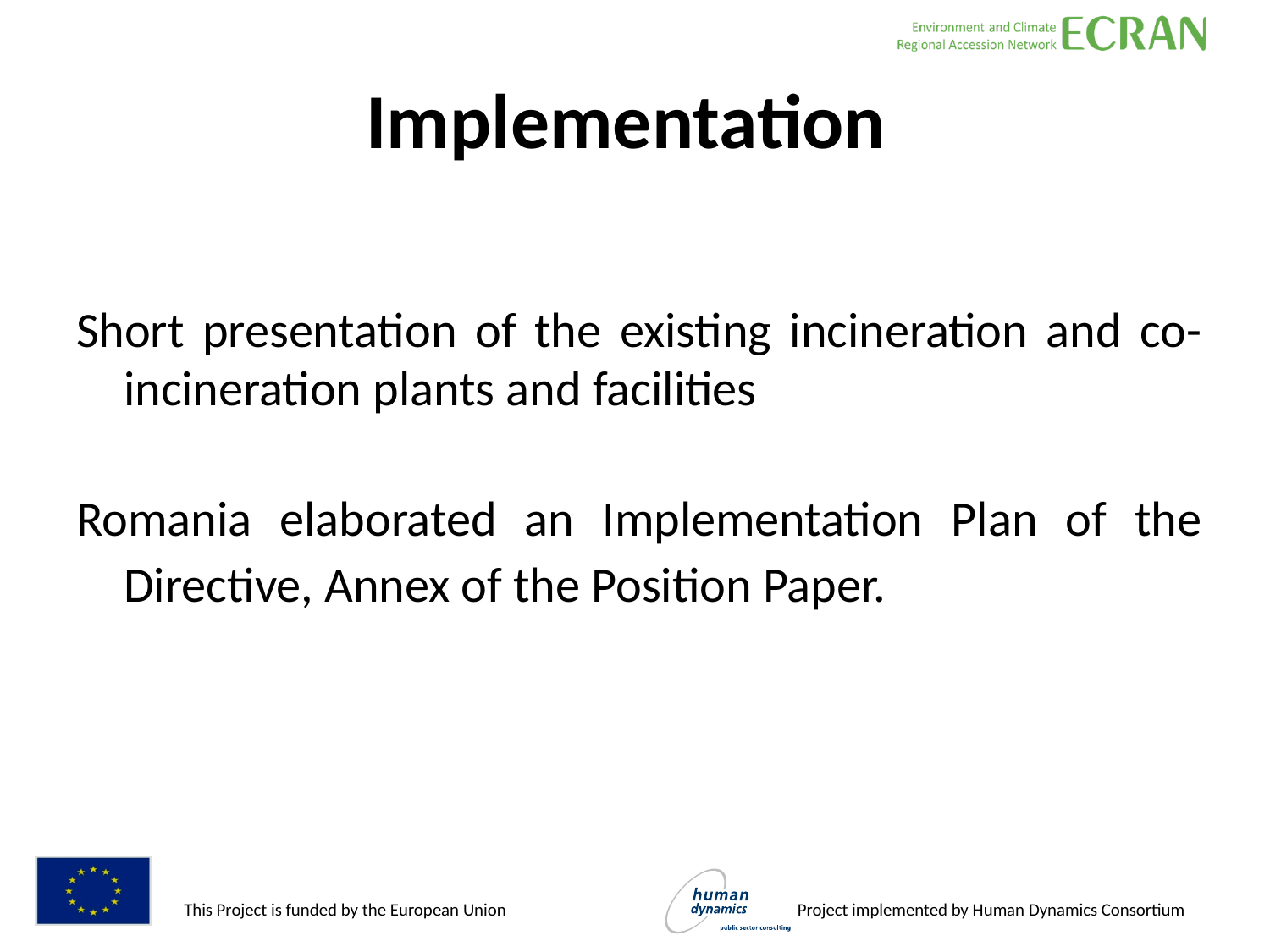

Implementation

Short presentation of the existing incineration and co-incineration plants and facilities

Romania elaborated an Implementation Plan of the Directive, Annex of the Position Paper.